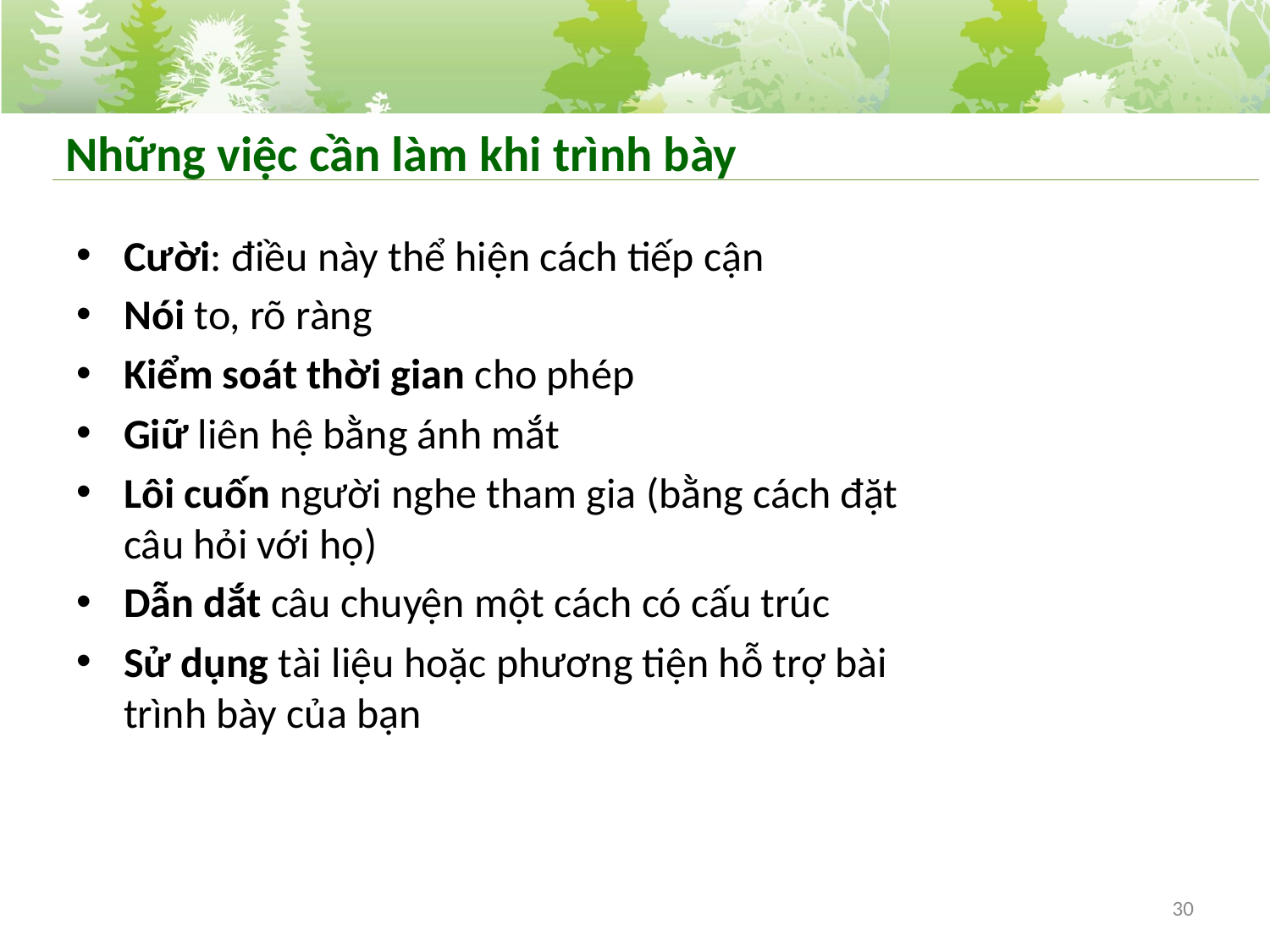

# Những việc cần làm khi trình bày
Cười: điều này thể hiện cách tiếp cận
Nói to, rõ ràng
Kiểm soát thời gian cho phép
Giữ liên hệ bằng ánh mắt
Lôi cuốn người nghe tham gia (bằng cách đặt câu hỏi với họ)
Dẫn dắt câu chuyện một cách có cấu trúc
Sử dụng tài liệu hoặc phương tiện hỗ trợ bài trình bày của bạn
30